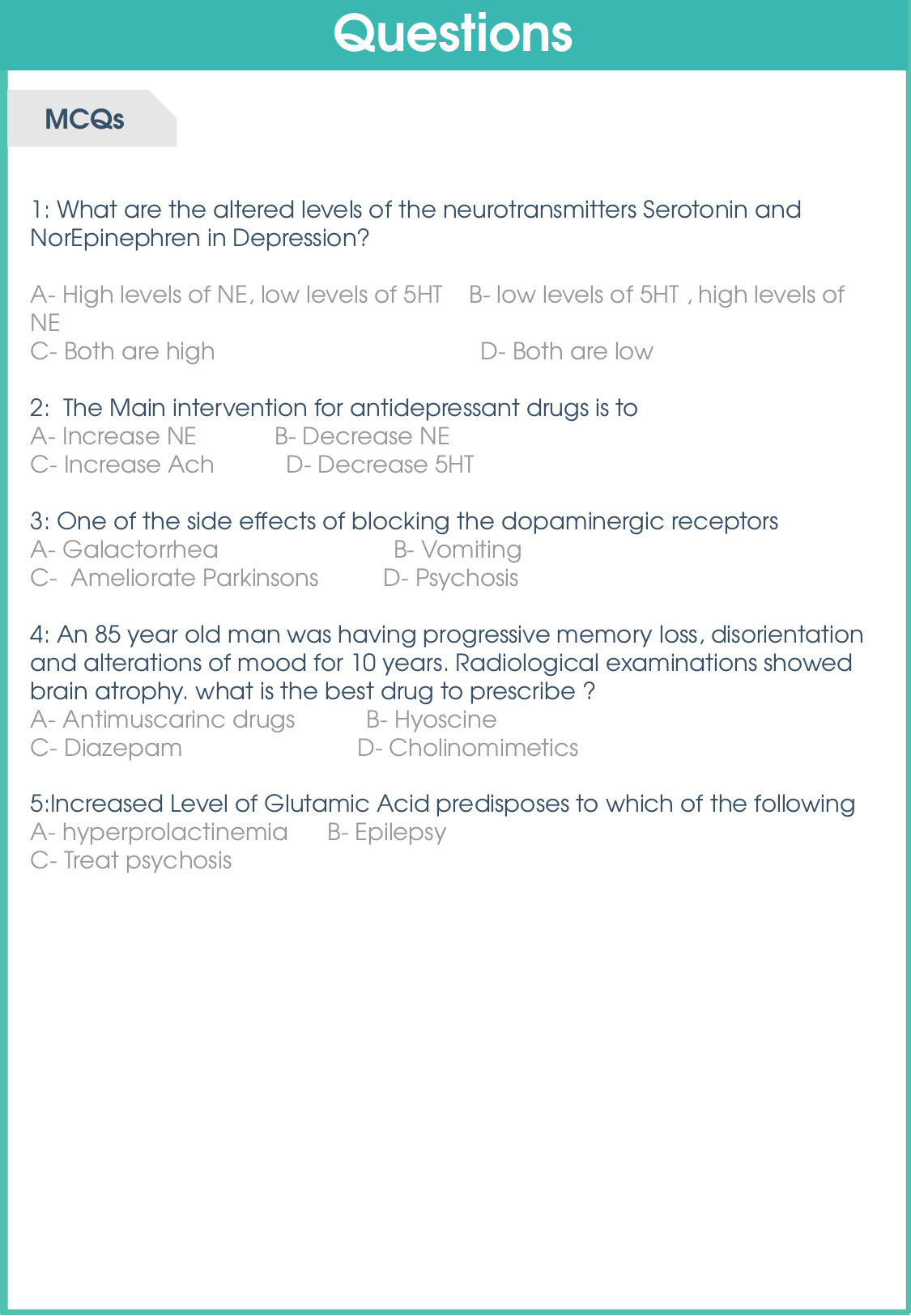

Questions
MCQs
1: What are the altered levels of the neurotransmitters Serotonin and NorEpinephren in Depression?

A- High levels of NE, low levels of 5HT    B- low levels of 5HT , high levels of NE
C- Both are high                                         D- Both are low

2:  The Main intervention for antidepressant drugs is to
A- Increase NE            B- Decrease NE
C- Increase Ach           D- Decrease 5HT

3: One of the side effects of blocking the dopaminergic receptors
A- Galactorrhea                           B- Vomiting
C-  Ameliorate Parkinsons          D- Psychosis

4: An 85 year old man was having progressive memory loss, disorientation and alterations of mood for 10 years. Radiological examinations showed brain atrophy. what is the best drug to prescribe ?
A- Antimuscarinc drugs           B- Hyoscine
C- Diazepam                           D- Cholinomimetics

5:Increased Level of Glutamic Acid predisposes to which of the following
A- hyperprolactinemia      B- Epilepsy
C- Treat psychosis